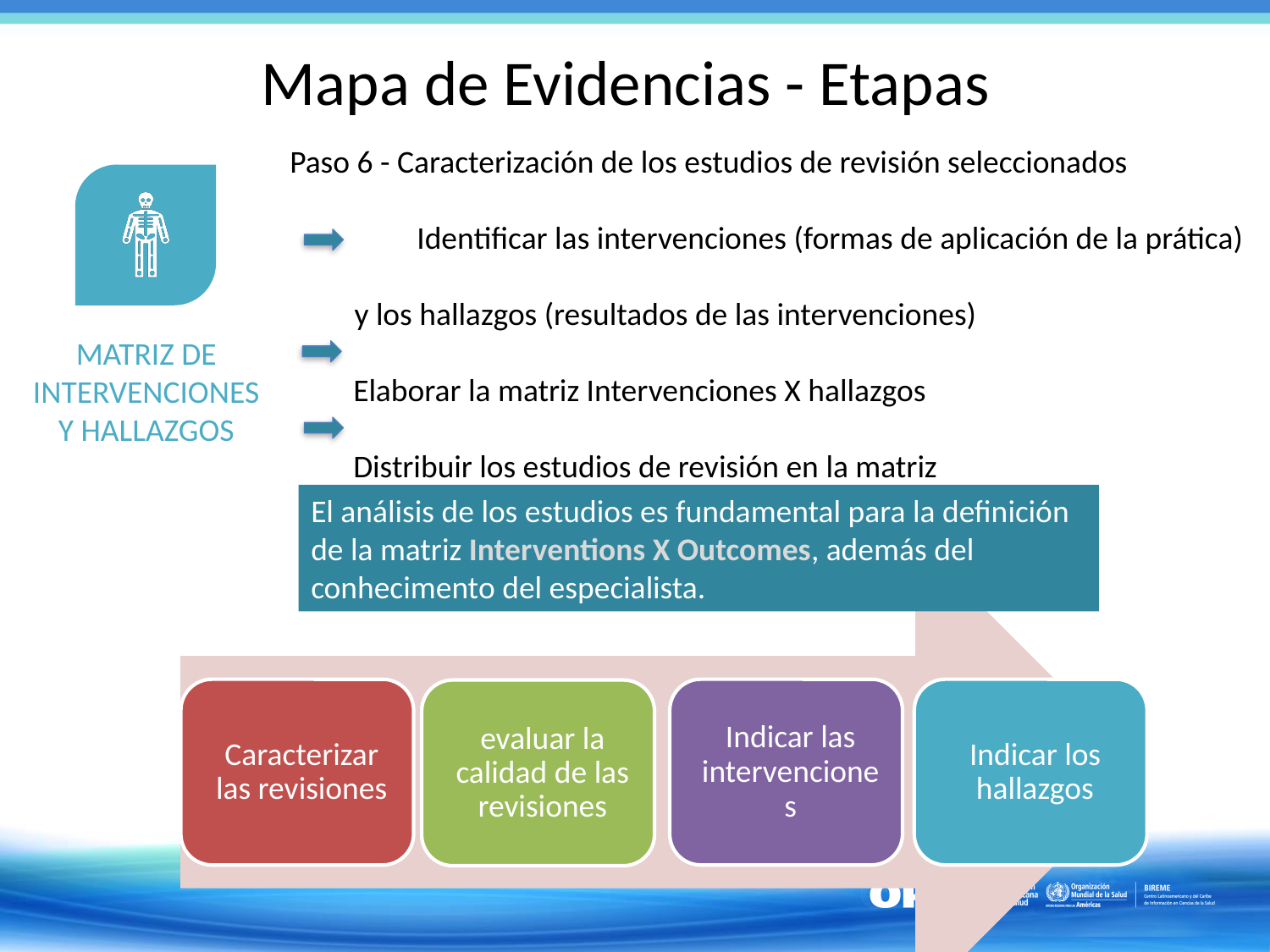

Mapa de Evidencias - Etapas
Paso 6 - Caracterización de los estudios de revisión seleccionados

	Identificar las intervenciones (formas de aplicación de la prática)
         y los hallazgos (resultados de las intervenciones)

Elaborar la matriz Intervenciones X hallazgos

Distribuir los estudios de revisión en la matriz

Matriz de Intervenciones y hallazgos

El análisis de los estudios es fundamental para la definición de la matriz Interventions X Outcomes, además del conhecimento del especialista.
Caracterizar las revisiones
evaluar la calidad de las revisiones
Indicar las intervenciones
Indicar los hallazgos